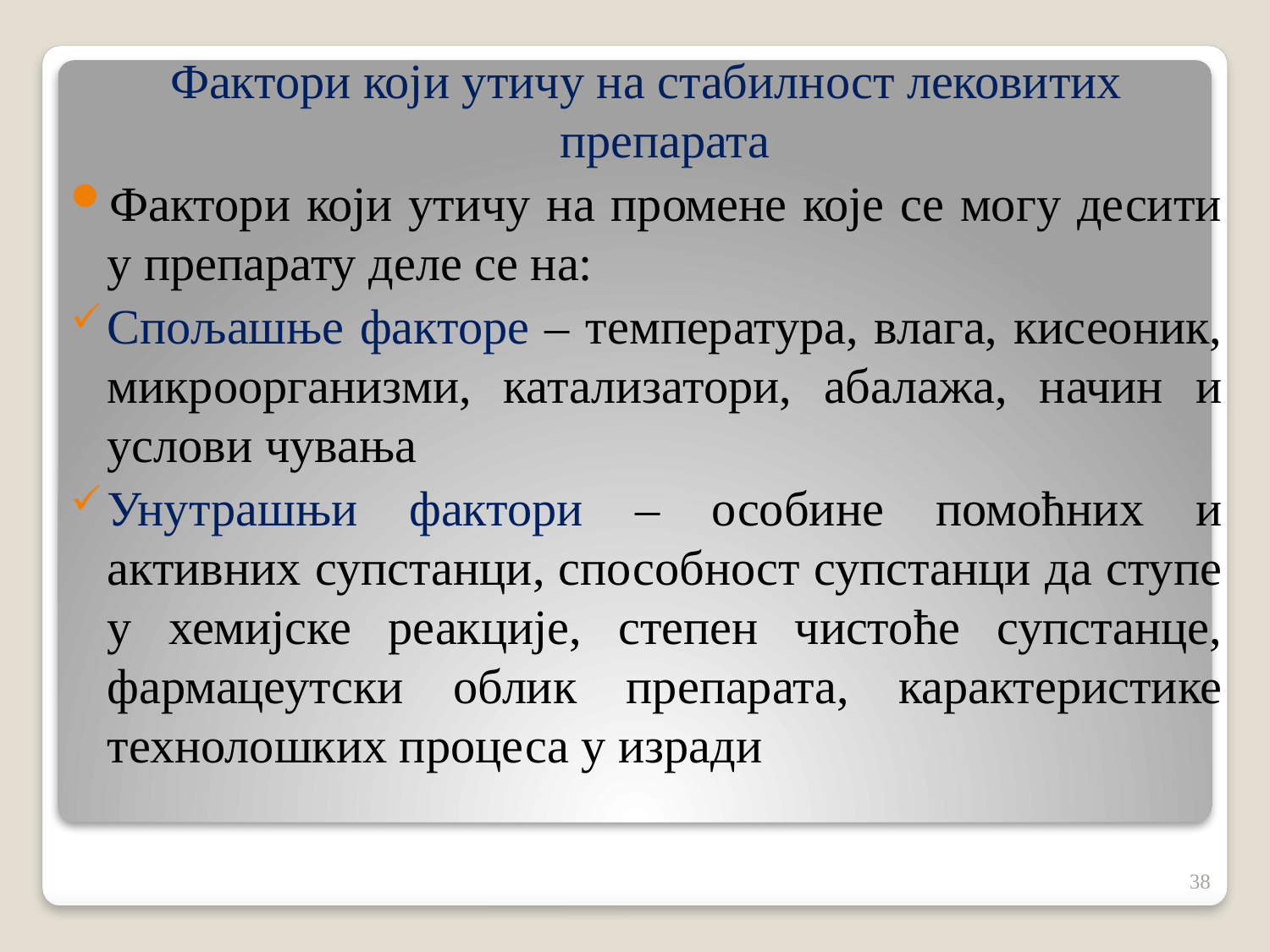

Фактори који утичу на стабилност лековитих препарата
Фактори који утичу на промене које се могу десити у препарату деле се на:
Спољашње факторе – температура, влага, кисеоник, микроорганизми, катализатори, абалажа, начин и услови чувања
Унутрашњи фактори – особине помоћних и активних супстанци, способност супстанци да ступе у хемијске реакције, степен чистоће супстанце, фармацеутски облик препарата, карактеристике технолошких процеса у изради
38